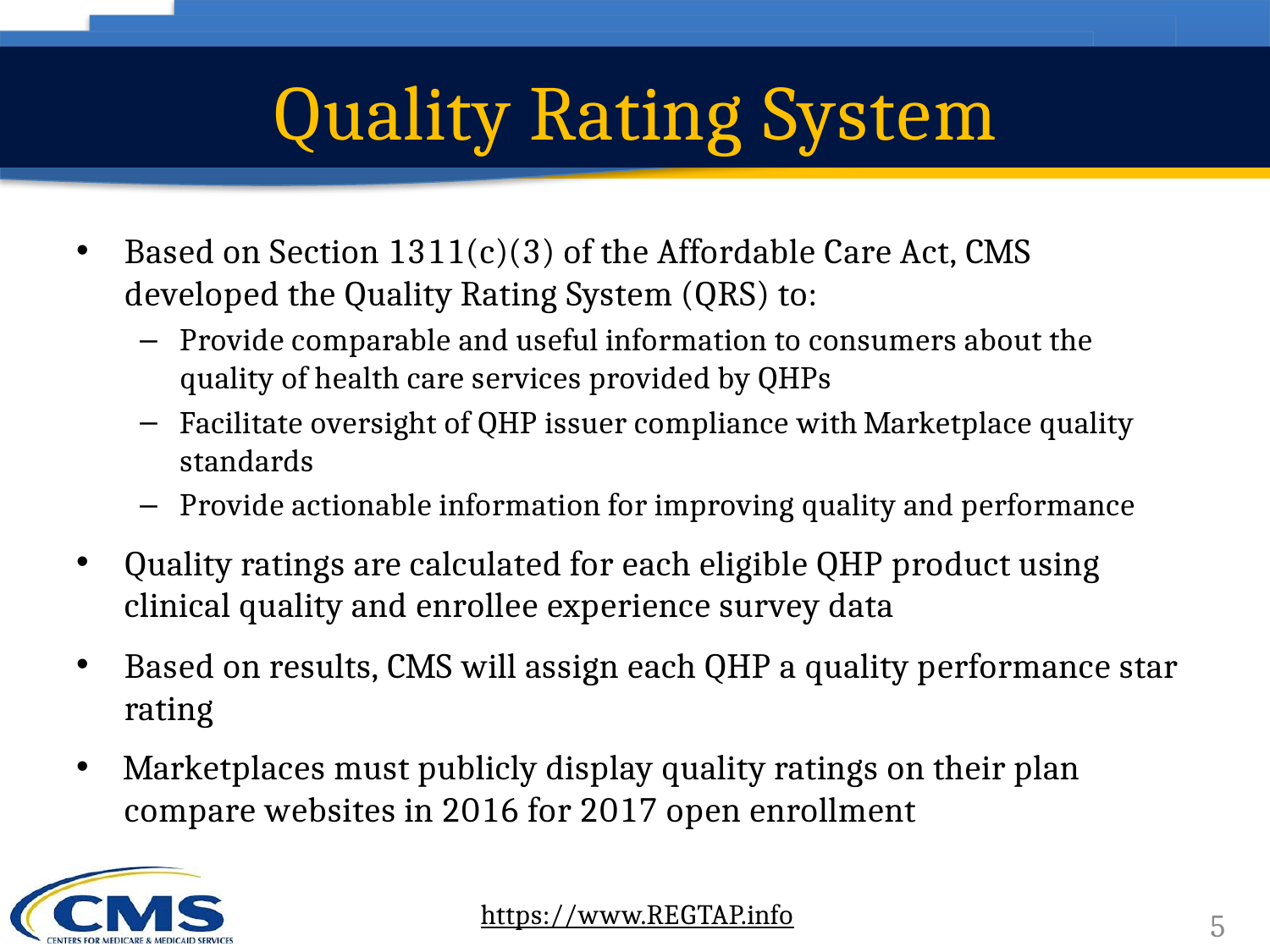

# Quality Rating System
Based on Section 1311(c)(3) of the Affordable Care Act, CMS developed the Quality Rating System (QRS) to:
Provide comparable and useful information to consumers about the quality of health care services provided by QHPs
Facilitate oversight of QHP issuer compliance with Marketplace quality standards
Provide actionable information for improving quality and performance
Quality ratings are calculated for each eligible QHP product using clinical quality and enrollee experience survey data
Based on results, CMS will assign each QHP a quality performance star rating
Marketplaces must publicly display quality ratings on their plan compare websites in 2016 for 2017 open enrollment

5